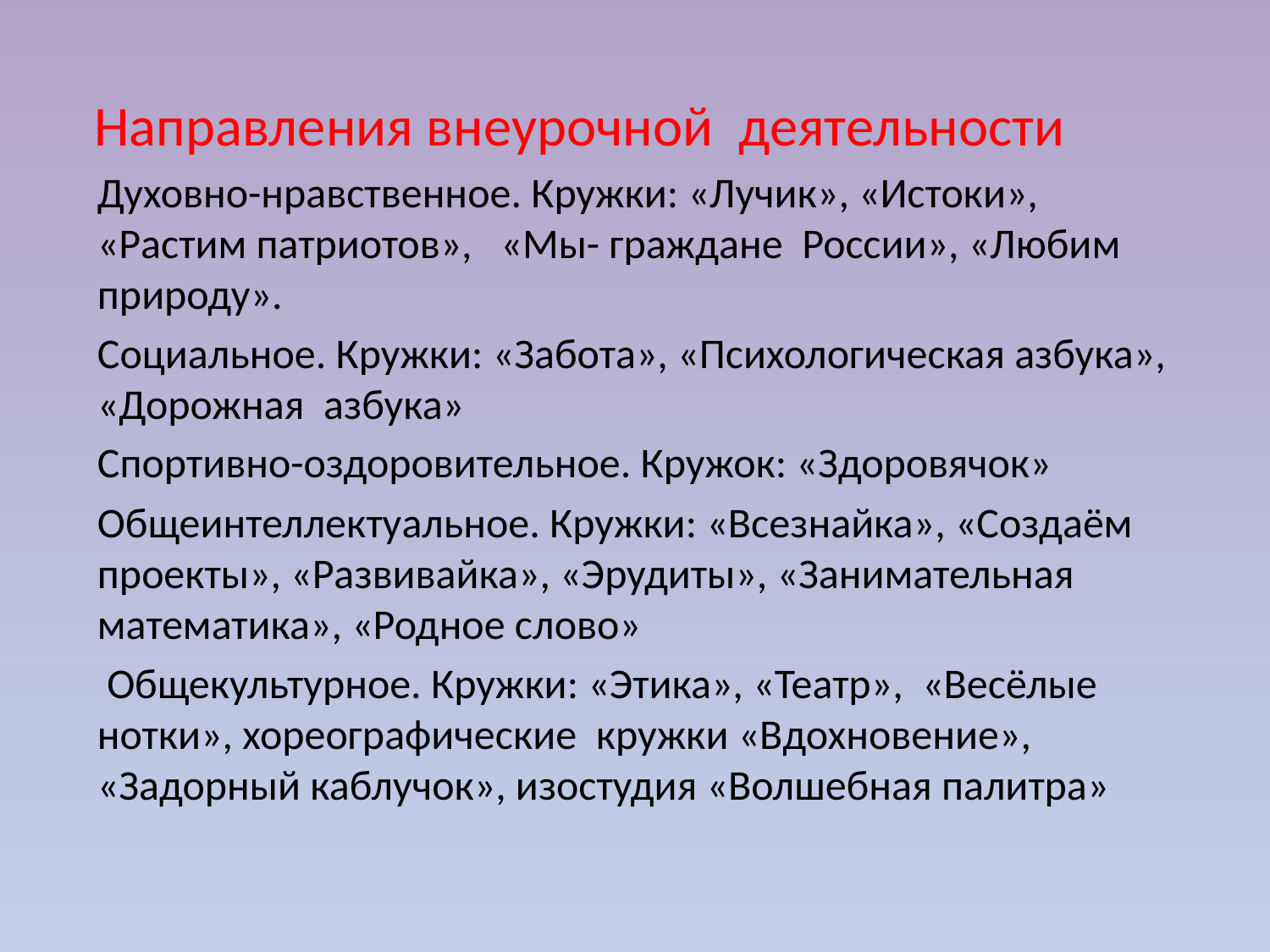

# Направления внеурочной  деятельности
Духовно-нравственное. Кружки: «Лучик», «Истоки», «Растим патриотов»,   «Мы- граждане  России», «Любим природу».
Социальное. Кружки: «Забота», «Психологическая азбука», «Дорожная  азбука»
Спортивно-оздоровительное. Кружок: «Здоровячок»
Общеинтеллектуальное. Кружки: «Всезнайка», «Создаём проекты», «Развивайка», «Эрудиты», «Занимательная математика», «Родное слово»
 Общекультурное. Кружки: «Этика», «Театр»,  «Весёлые  нотки», хореографические  кружки «Вдохновение», «Задорный каблучок», изостудия «Волшебная палитра»